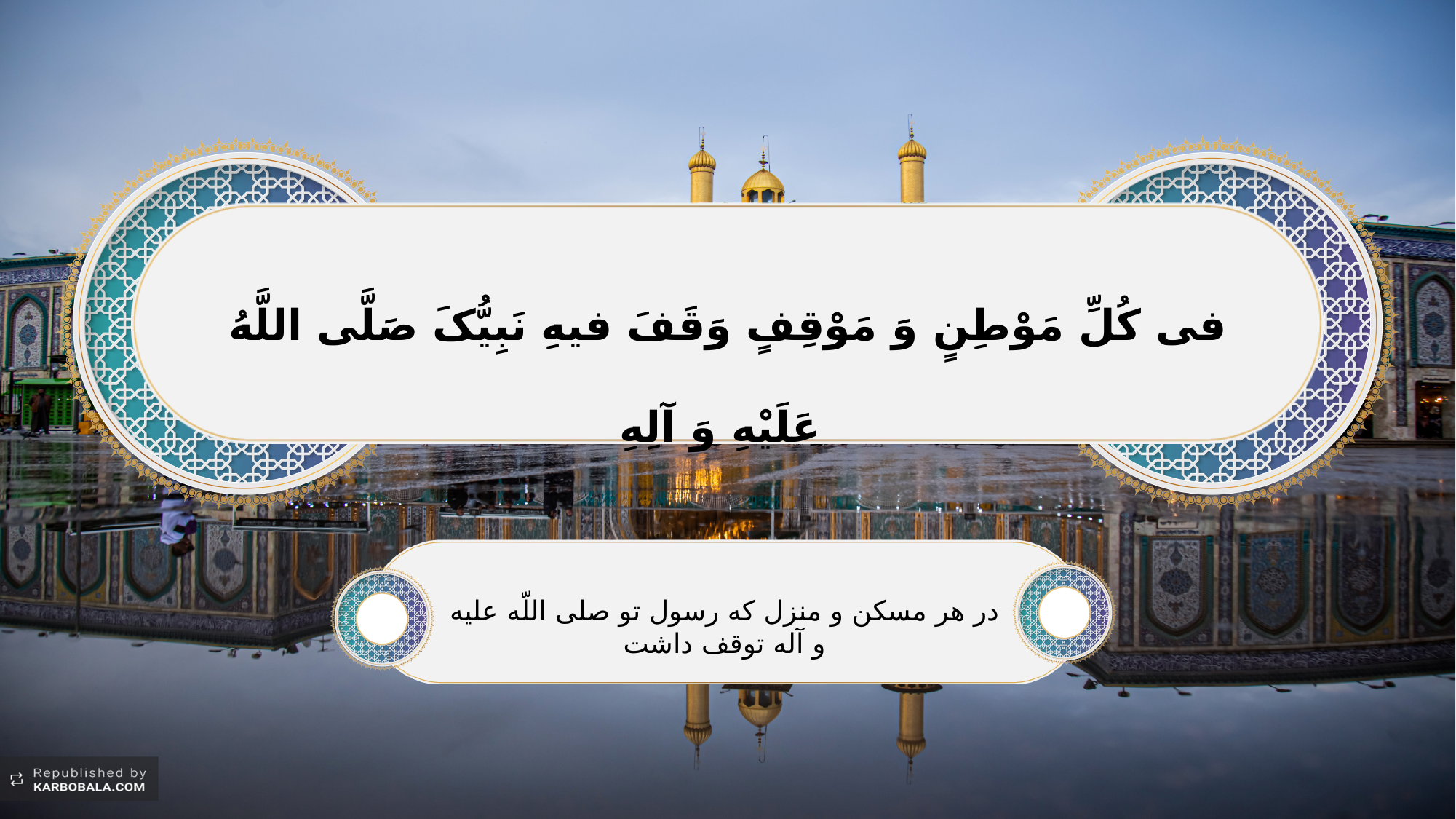

فی کُلِّ مَوْطِنٍ وَ مَوْقِفٍ وَقَفَ فیهِ نَبِیُّکَ صَلَّی اللَّهُ عَلَیْهِ وَ آلِهِ
در هر مسکن و منزل که رسول تو صلی اللّه علیه و آله توقف داشت